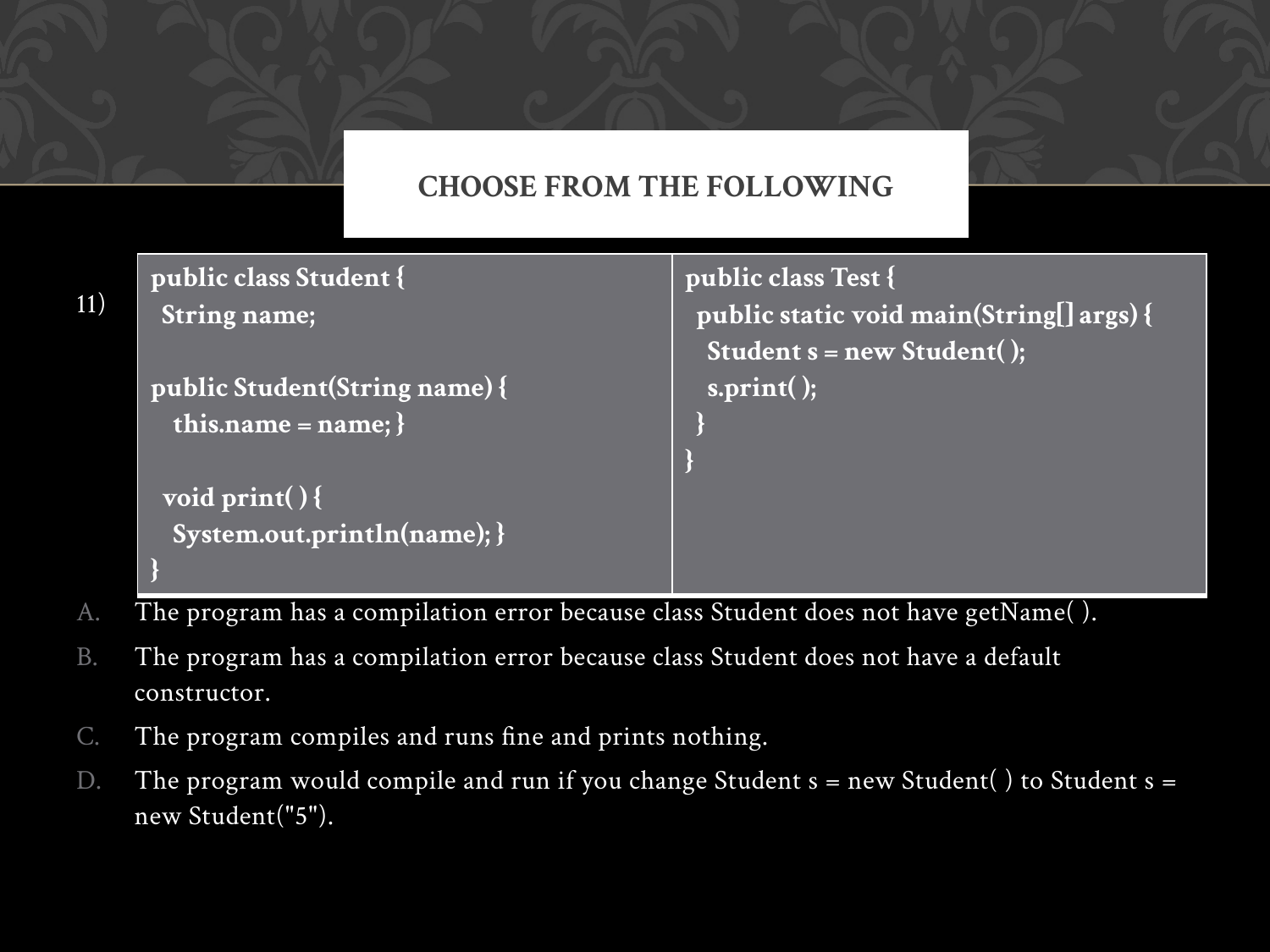

# Choose FROM the following
| public class Student {   String name; public Student(String name) {     this.name = name; }   void print( ) {     System.out.println(name); } } | public class Test {   public static void main(String[] args) {     Student s = new Student( );     s.print( );   } } |
| --- | --- |
11)

The program has a compilation error because class Student does not have getName( ).
The program has a compilation error because class Student does not have a default constructor.
The program compiles and runs fine and prints nothing.
The program would compile and run if you change Student s = new Student( ) to Student s = new Student("5").